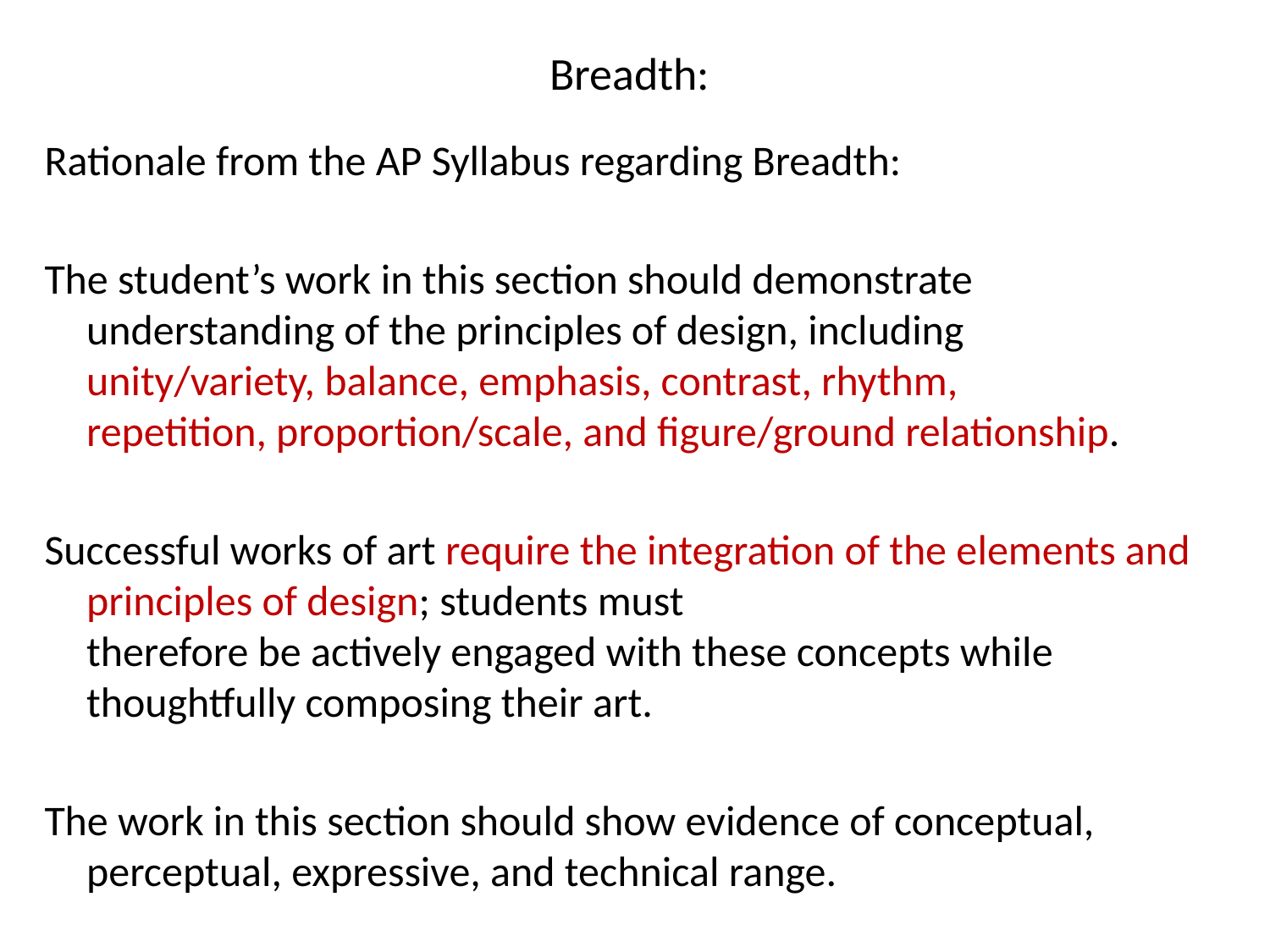

# Breadth:
Rationale from the AP Syllabus regarding Breadth:

The student’s work in this section should demonstrate understanding of the principles of design, including unity/variety, balance, emphasis, contrast, rhythm,
repetition, proportion/scale, and figure/ground relationship.

Successful works of art require the integration of the elements and principles of design; students must
therefore be actively engaged with these concepts while thoughtfully composing their art.

The work in this section should show evidence of conceptual, perceptual, expressive, and technical range.